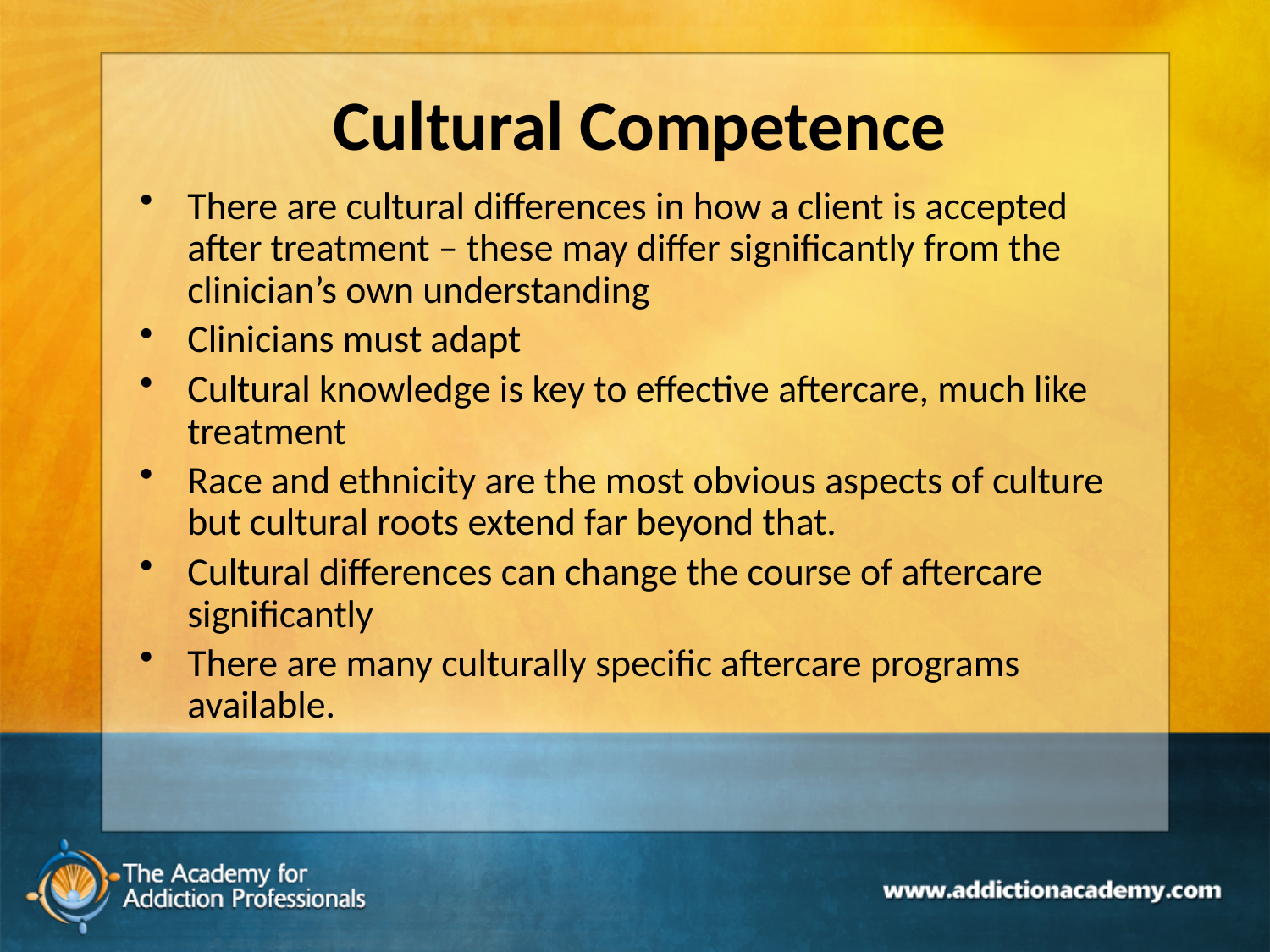

# Cultural Competence
There are cultural differences in how a client is accepted after treatment – these may differ significantly from the clinician’s own understanding
Clinicians must adapt
Cultural knowledge is key to effective aftercare, much like treatment
Race and ethnicity are the most obvious aspects of culture but cultural roots extend far beyond that.
Cultural differences can change the course of aftercare significantly
There are many culturally specific aftercare programs available.